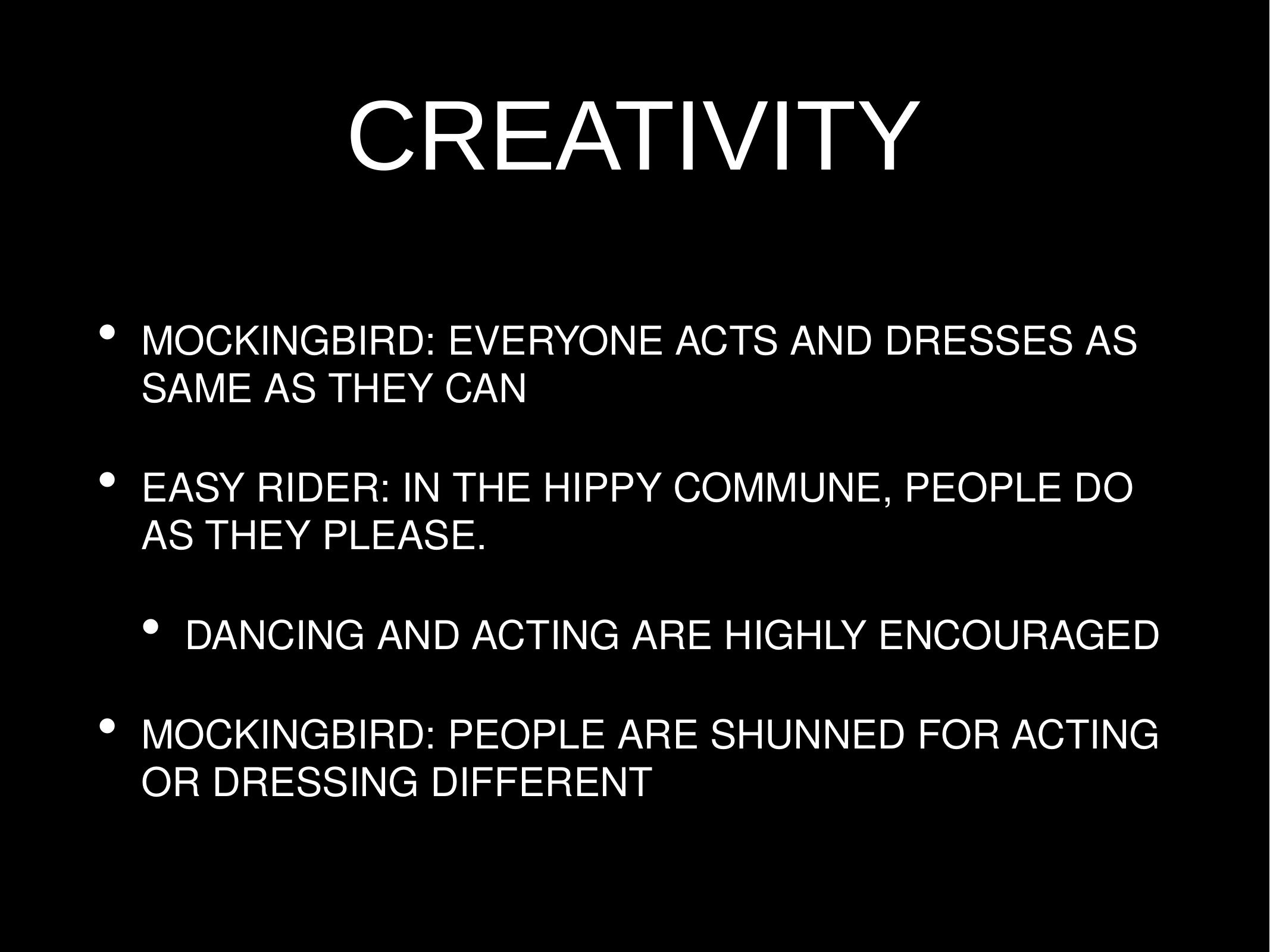

# CREATIVITY
MOCKINGBIRD: EVERYONE ACTS AND DRESSES AS SAME AS THEY CAN
EASY RIDER: IN THE HIPPY COMMUNE, PEOPLE DO AS THEY PLEASE.
DANCING AND ACTING ARE HIGHLY ENCOURAGED
MOCKINGBIRD: PEOPLE ARE SHUNNED FOR ACTING OR DRESSING DIFFERENT